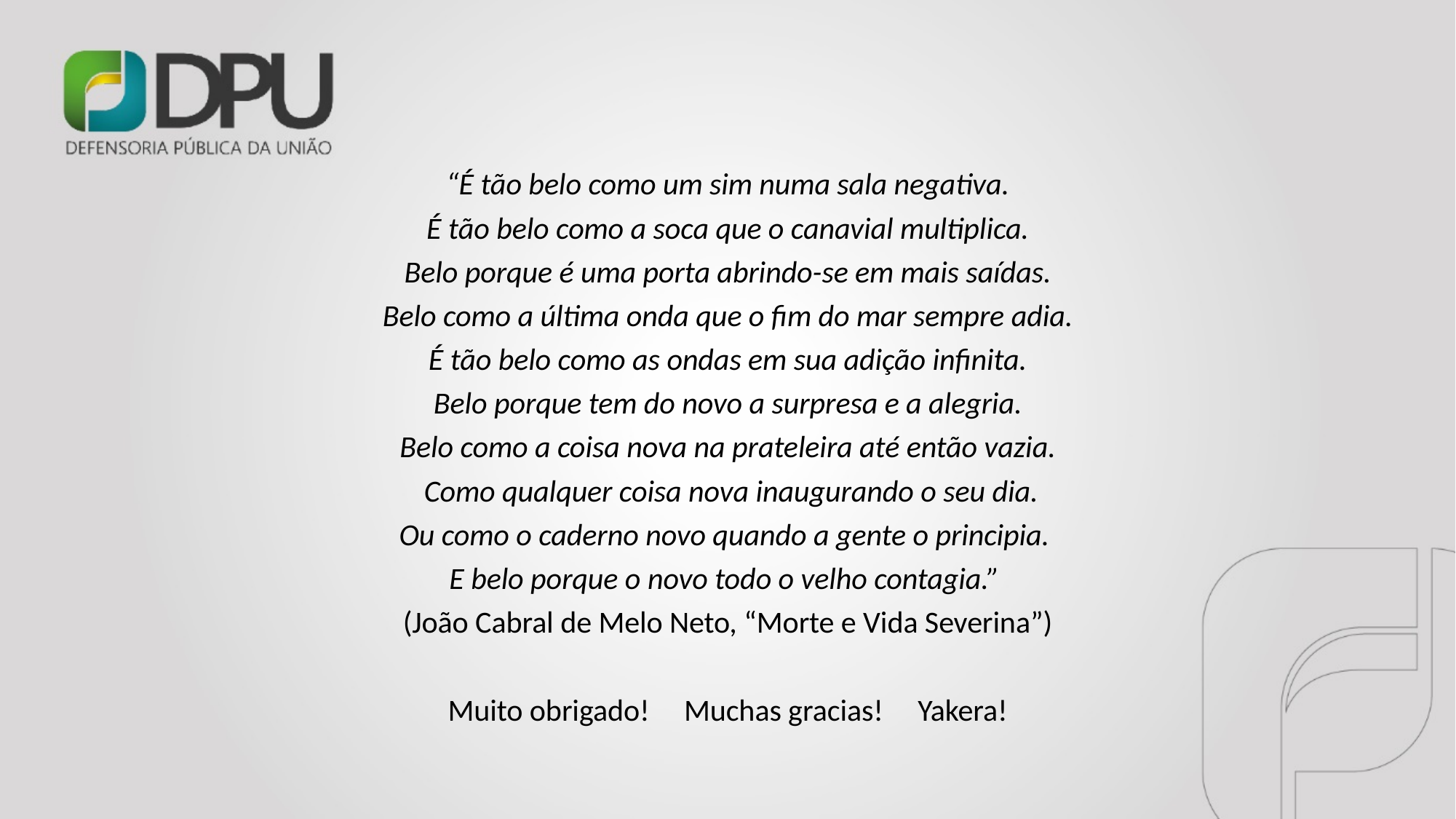

“É tão belo como um sim numa sala negativa.
É tão belo como a soca que o canavial multiplica.
Belo porque é uma porta abrindo-se em mais saídas.
Belo como a última onda que o fim do mar sempre adia.
É tão belo como as ondas em sua adição infinita.
 Belo porque tem do novo a surpresa e a alegria.
Belo como a coisa nova na prateleira até então vazia.
 Como qualquer coisa nova inaugurando o seu dia.
Ou como o caderno novo quando a gente o principia.
E belo porque o novo todo o velho contagia.”
(João Cabral de Melo Neto, “Morte e Vida Severina”)

Muito obrigado!     Muchas gracias!     Yakera!
#